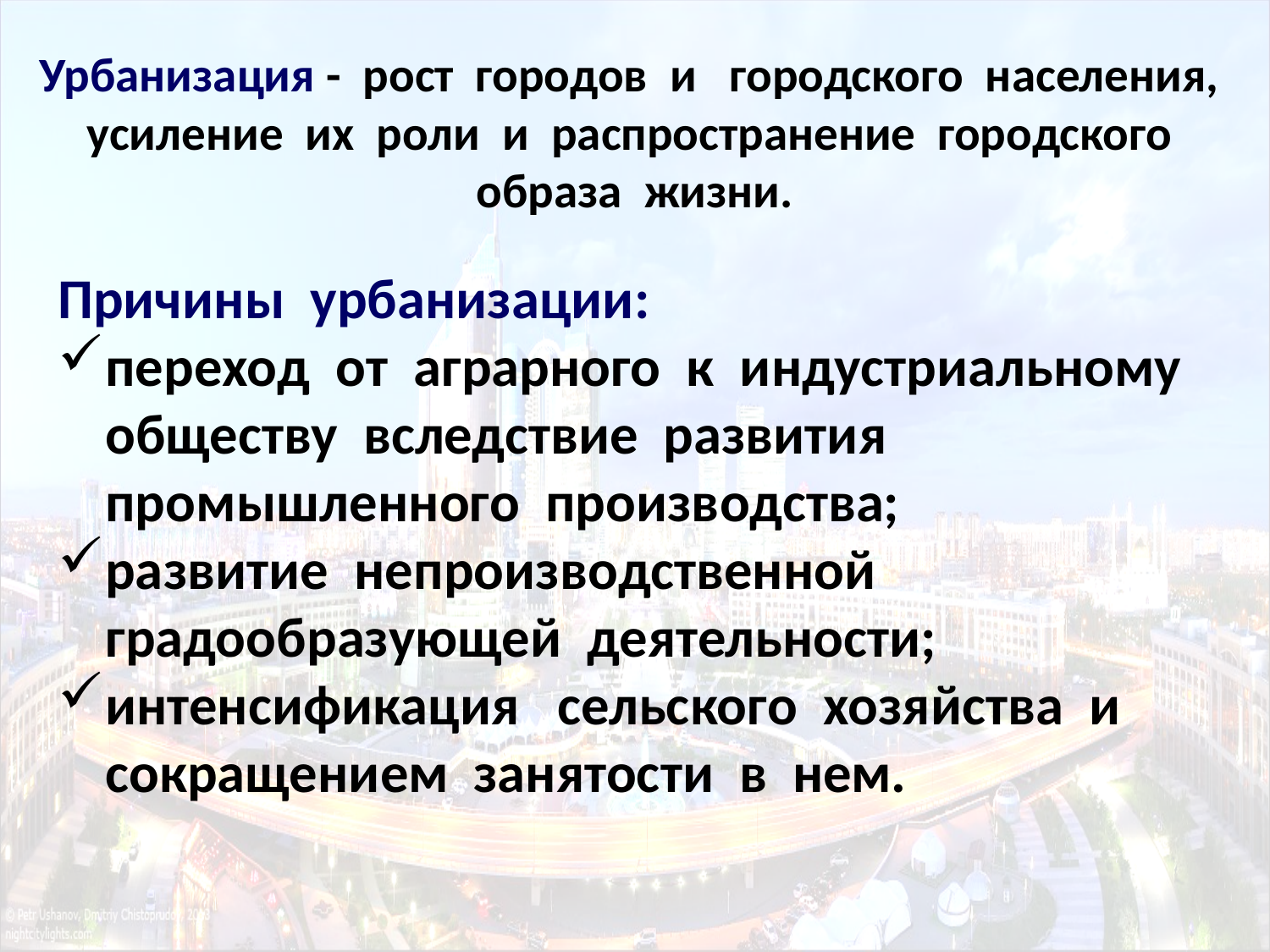

# Урбанизация -  рост  городов  и   городского  населения,  усиление  их  роли  и  распространение  городского  образа  жизни.
Причины  урбанизации:
переход  от  аграрного  к  индустриальному  обществу  вследствие  развития  промышленного  производства;
развитие  непроизводственной  градообразующей  деятельности;
интенсификация   сельского  хозяйства  и  сокращением  занятости  в  нем.